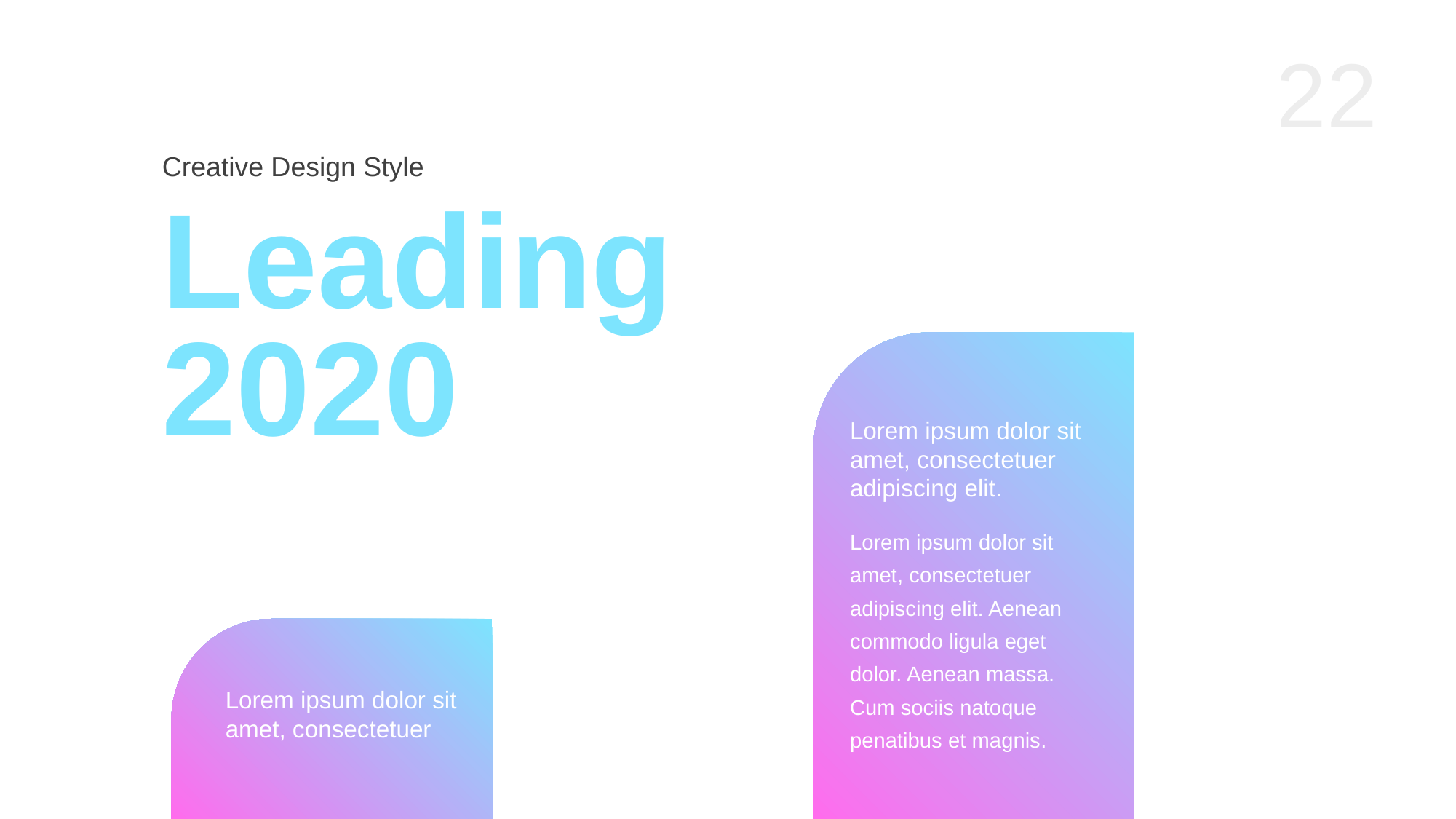

Creative Design Style

Leading 2020

Lorem ipsum dolor sit amet, consectetuer adipiscing elit.

Lorem ipsum dolor sit amet, consectetuer adipiscing elit. Aenean commodo ligula eget dolor. Aenean massa. Cum sociis natoque penatibus et magnis.

Lorem ipsum dolor sit amet, consectetuer